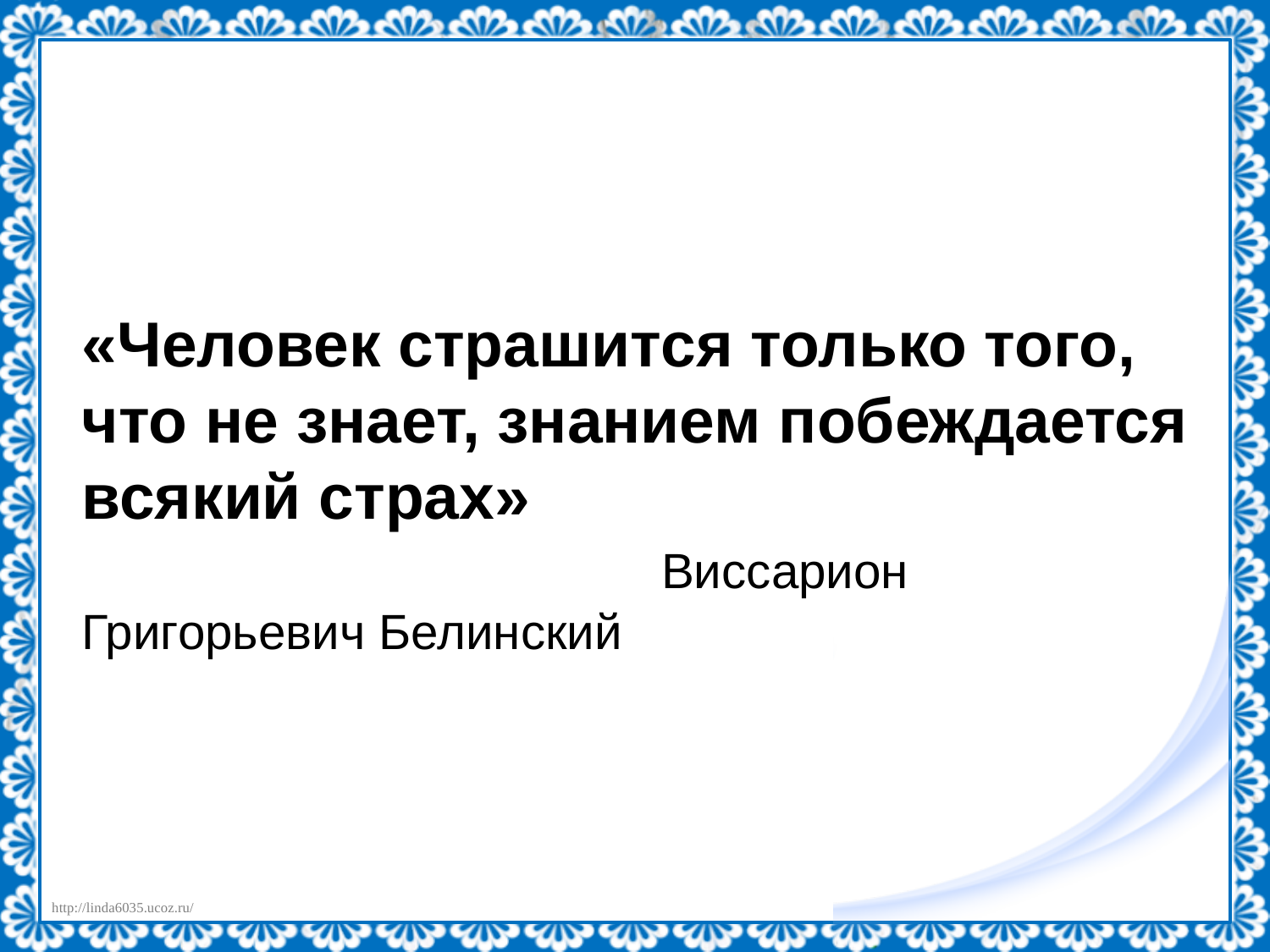

# «Человек страшится только того, что не знает, знанием побеждается всякий страх» Виссарион Григорьевич Белинский